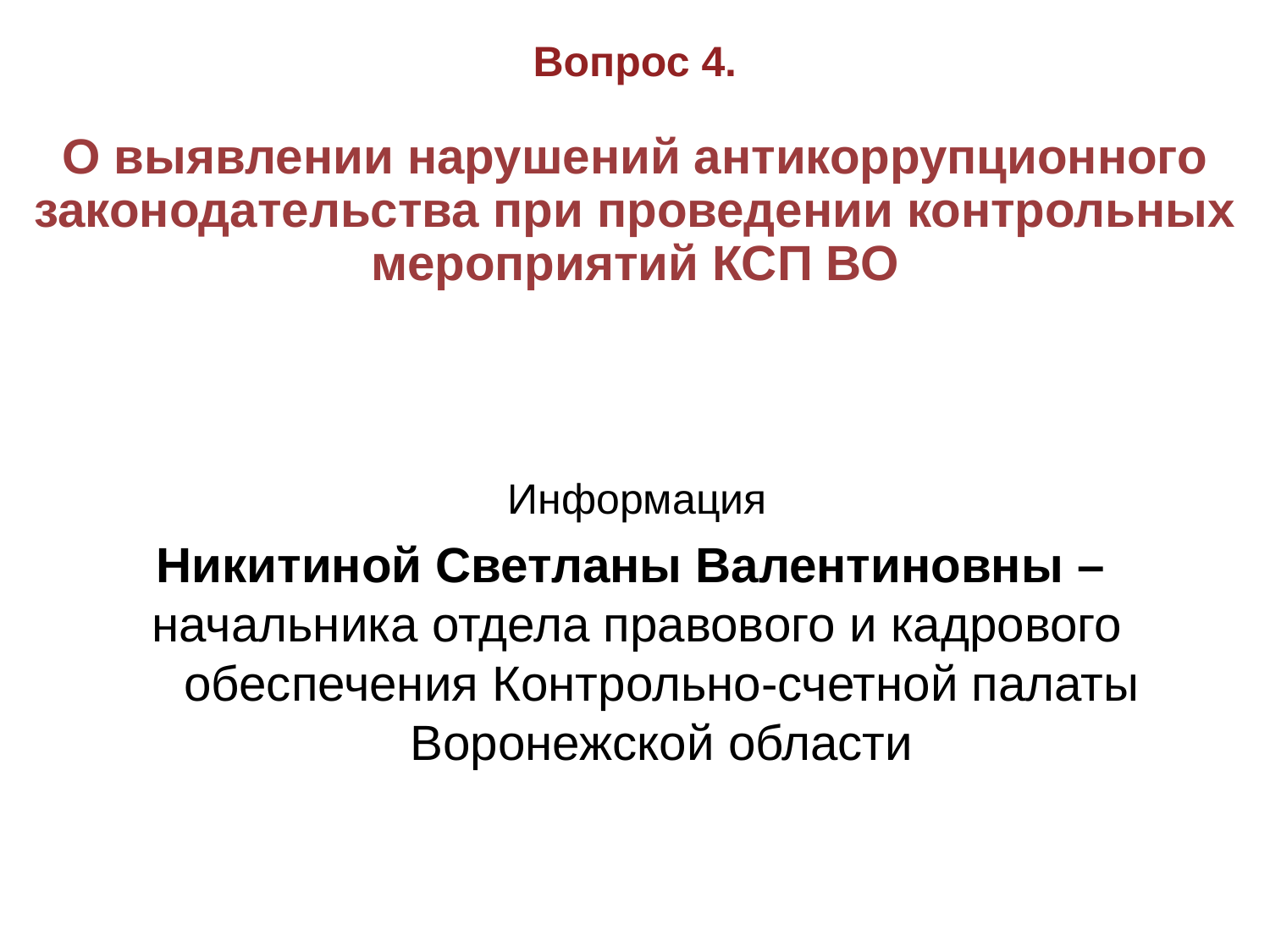

Вопрос 4.

О выявлении нарушений антикоррупционного законодательства при проведении контрольных мероприятий КСП ВО
Информация
Никитиной Светланы Валентиновны –
начальника отдела правового и кадрового обеспечения Контрольно-счетной палаты Воронежской области